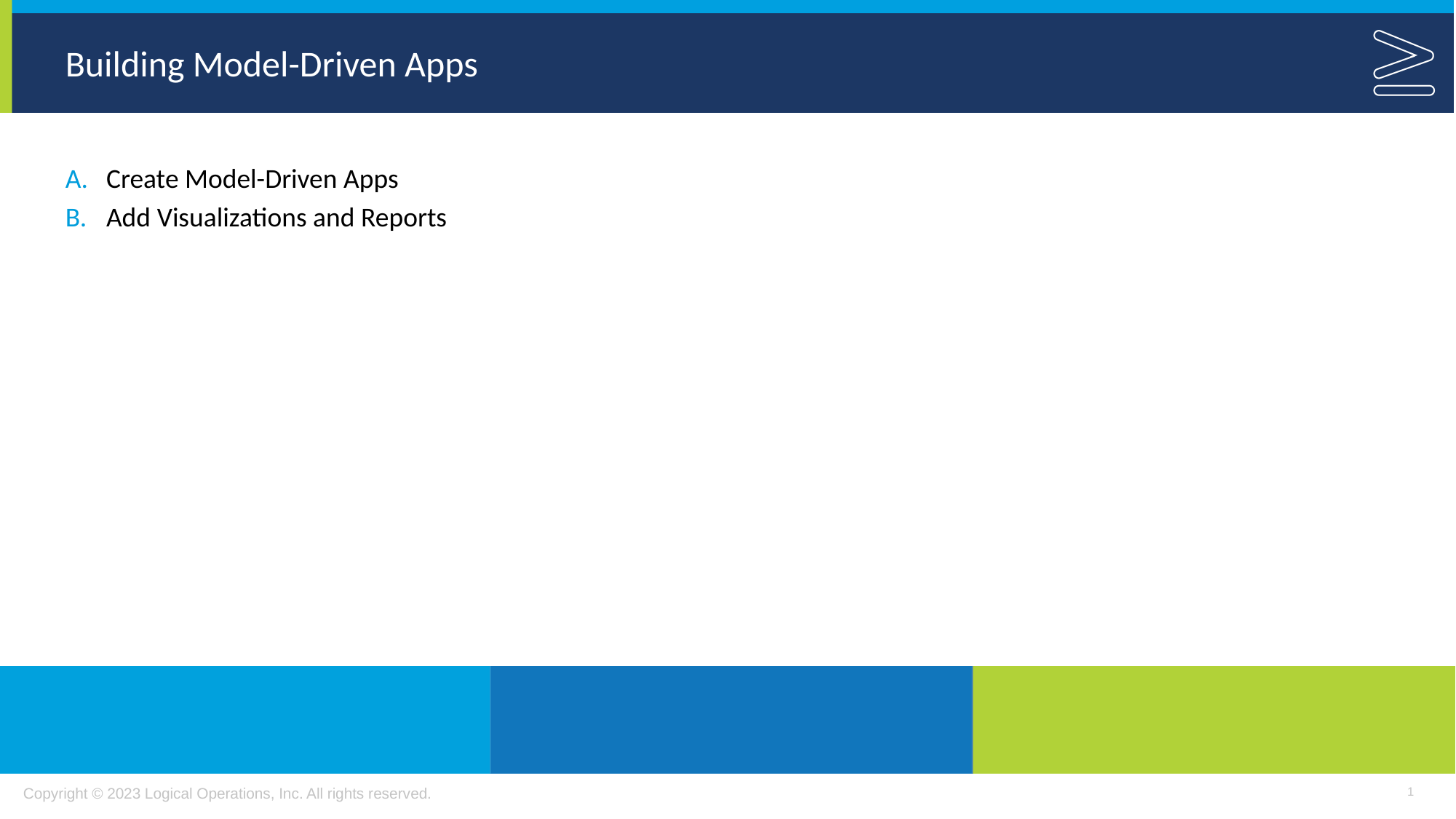

# Building Model-Driven Apps
Create Model-Driven Apps
Add Visualizations and Reports
1